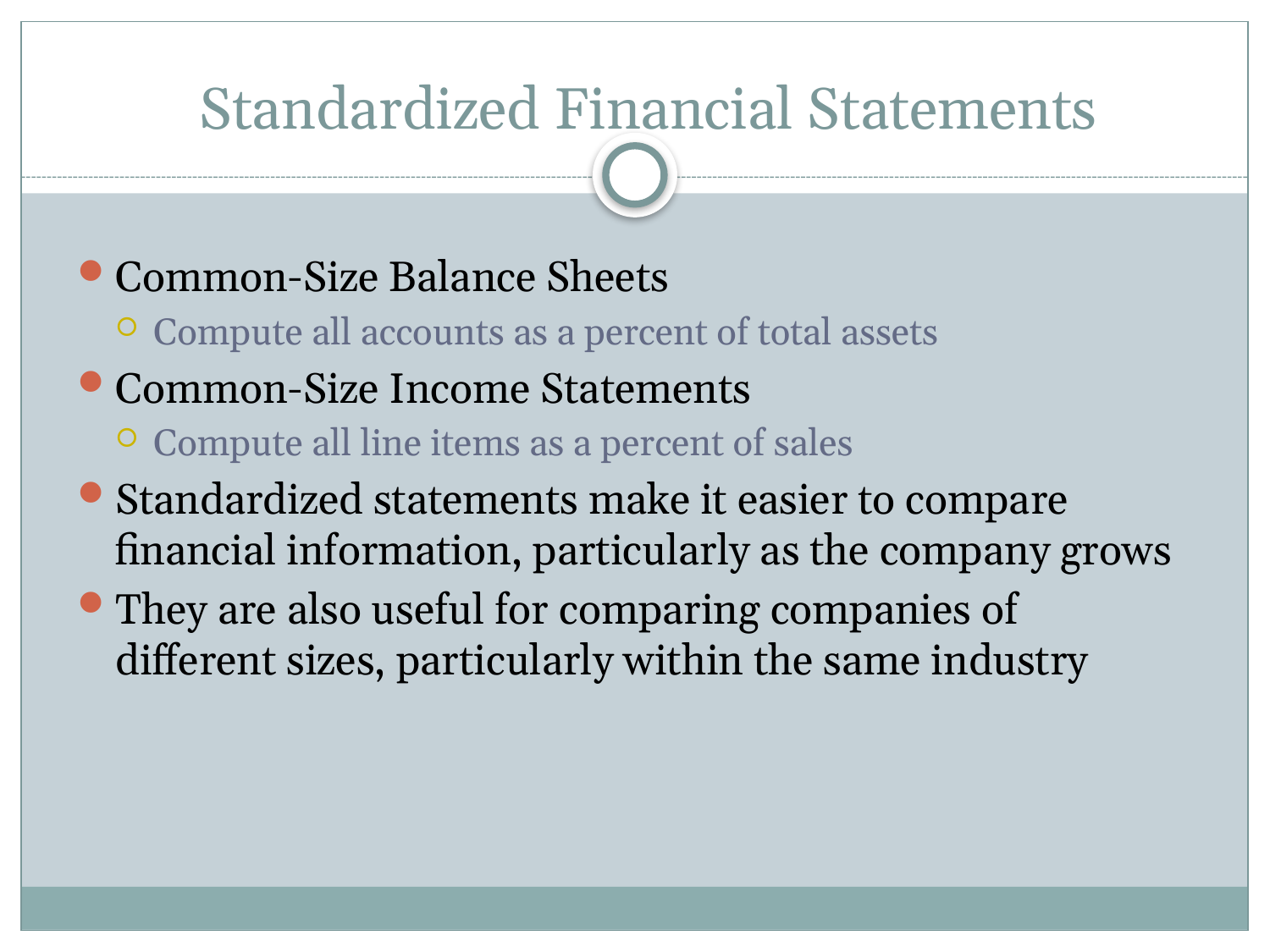

# Standardized Financial Statements
Common-Size Balance Sheets
Compute all accounts as a percent of total assets
Common-Size Income Statements
Compute all line items as a percent of sales
Standardized statements make it easier to compare financial information, particularly as the company grows
They are also useful for comparing companies of different sizes, particularly within the same industry